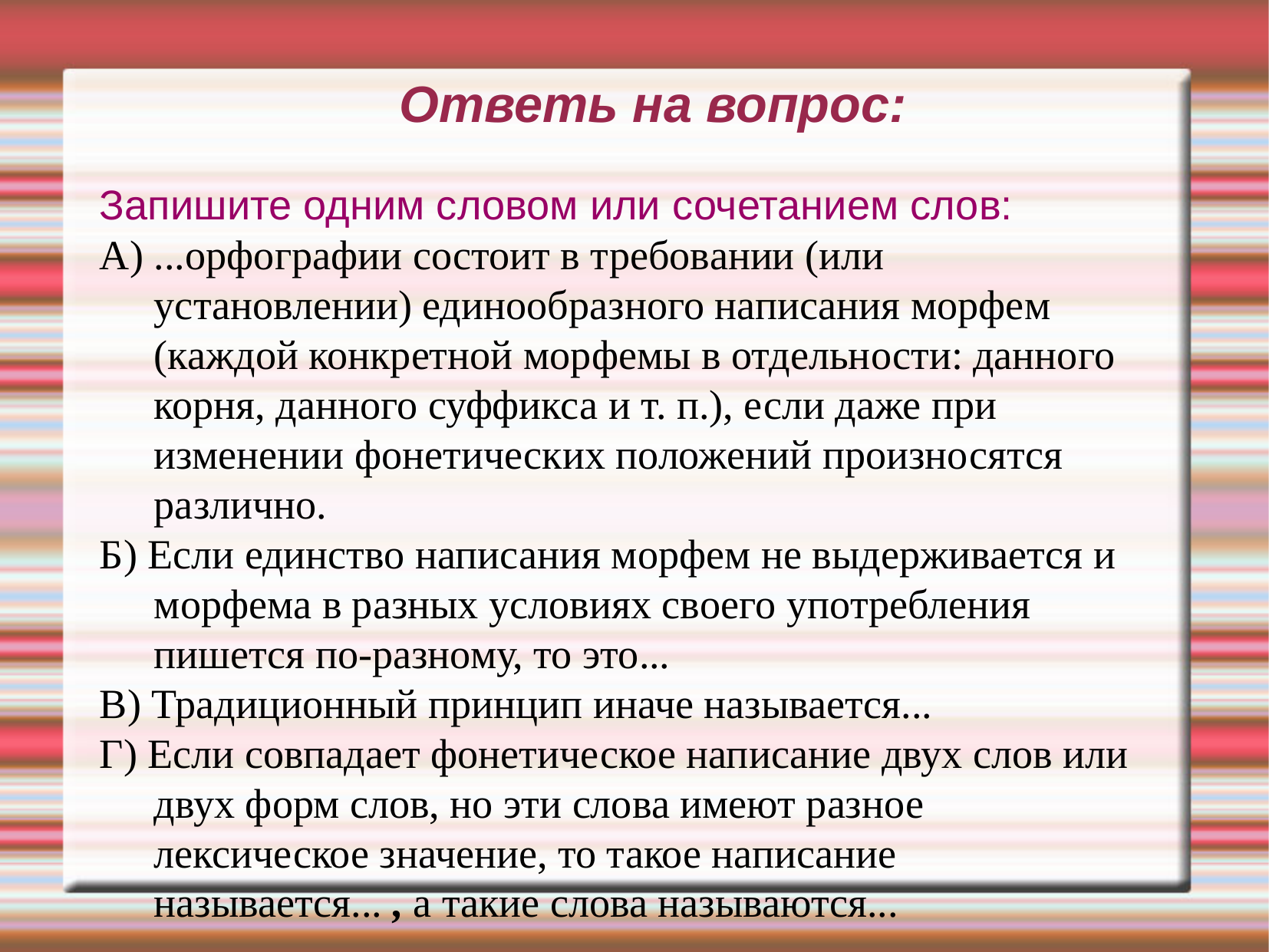

Ответь на вопрос:

Запишите одним словом или сочетанием слов:
А)	...орфографии состоит в требовании (или установлении) единообразного написания морфем (каждой конкретной морфемы в отдельности: данного корня, данного суффикса и т. п.), если даже при изменении фонетических положений произносятся различно.
Б) Если единство написания морфем не выдерживается и морфема в разных условиях своего употребления пишется по-разному, то это...
В) Традиционный принцип иначе называется...
Г) Если совпадает фонетическое написание двух слов или двух форм слов, но эти слова имеют разное лексическое значение, то такое написание называется... , а такие слова называются...